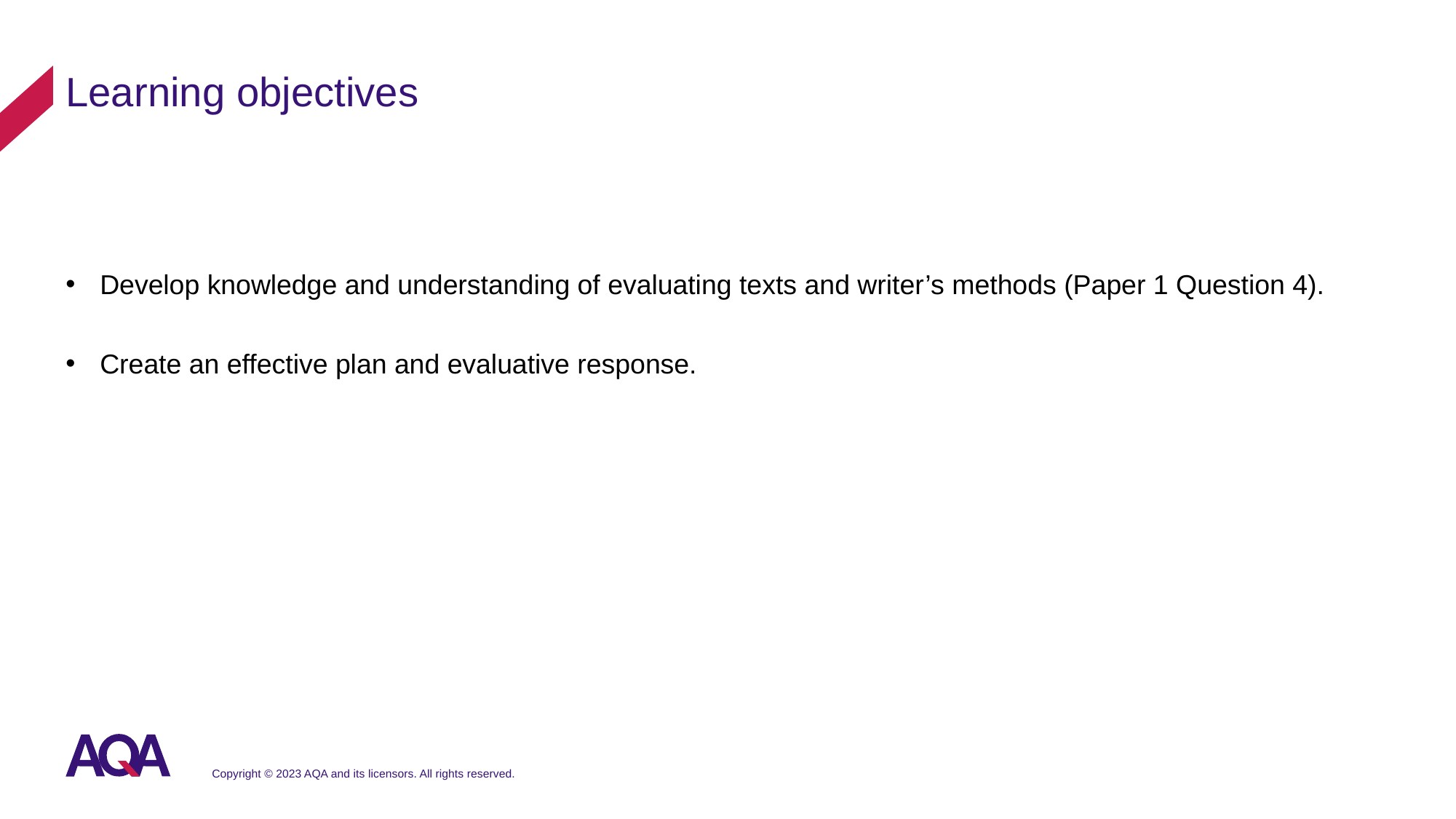

# Learning objectives
Develop knowledge and understanding of evaluating texts and writer’s methods (Paper 1 Question 4).
Create an effective plan and evaluative response.

Copyright © 2023 AQA and its licensors. All rights reserved.